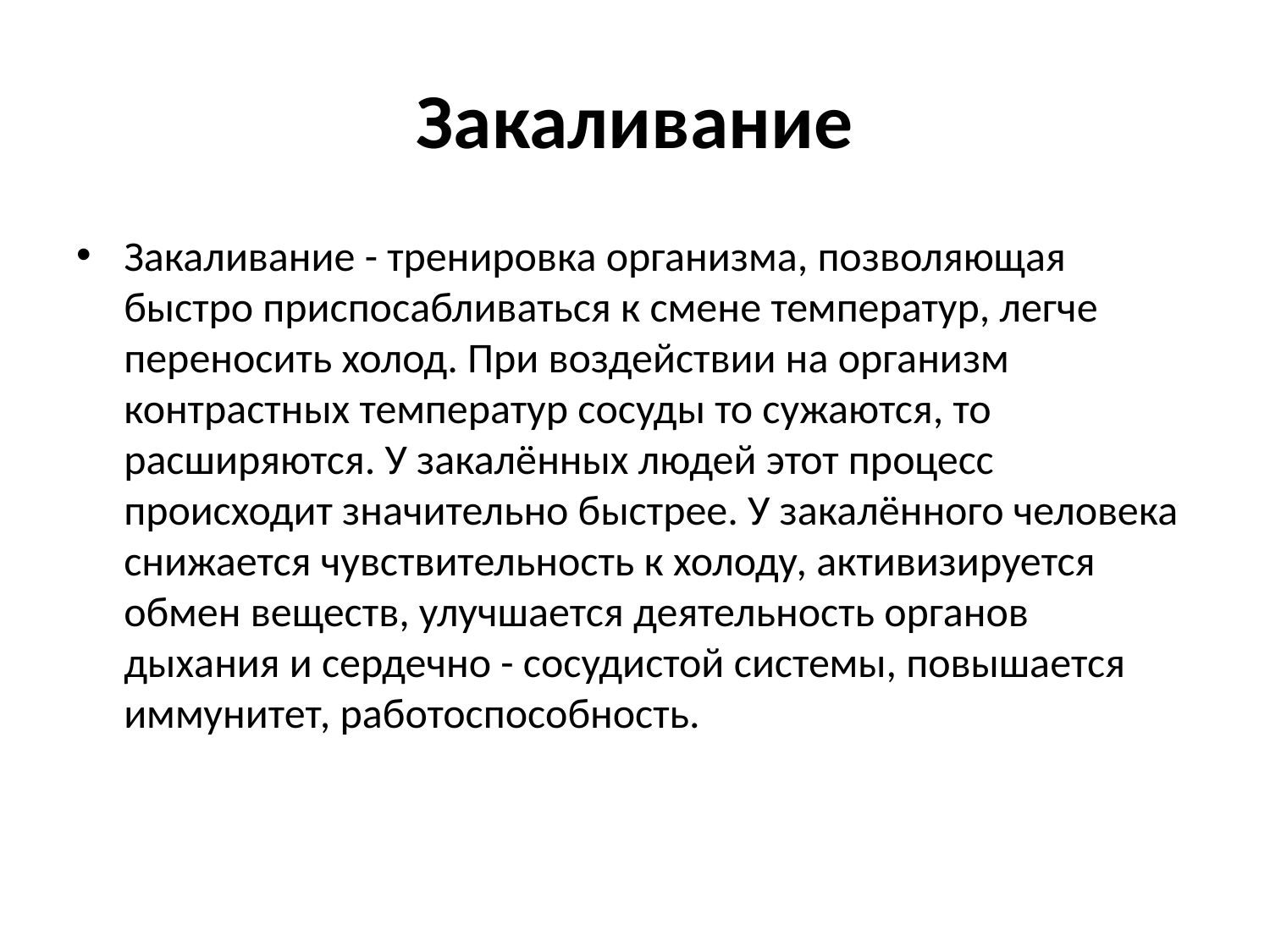

# Закаливание
Закаливание - тренировка организма, позволяющая быстро приспосабливаться к смене температур, легче переносить холод. При воздействии на организм контрастных температур сосуды то сужаются, то расширяются. У закалённых людей этот процесс происходит значительно быстрее. У закалённого человека снижается чувствительность к холоду, активизируется обмен веществ, улучшается деятельность органов дыхания и сердечно - сосудистой системы, повышается иммунитет, работоспособность.